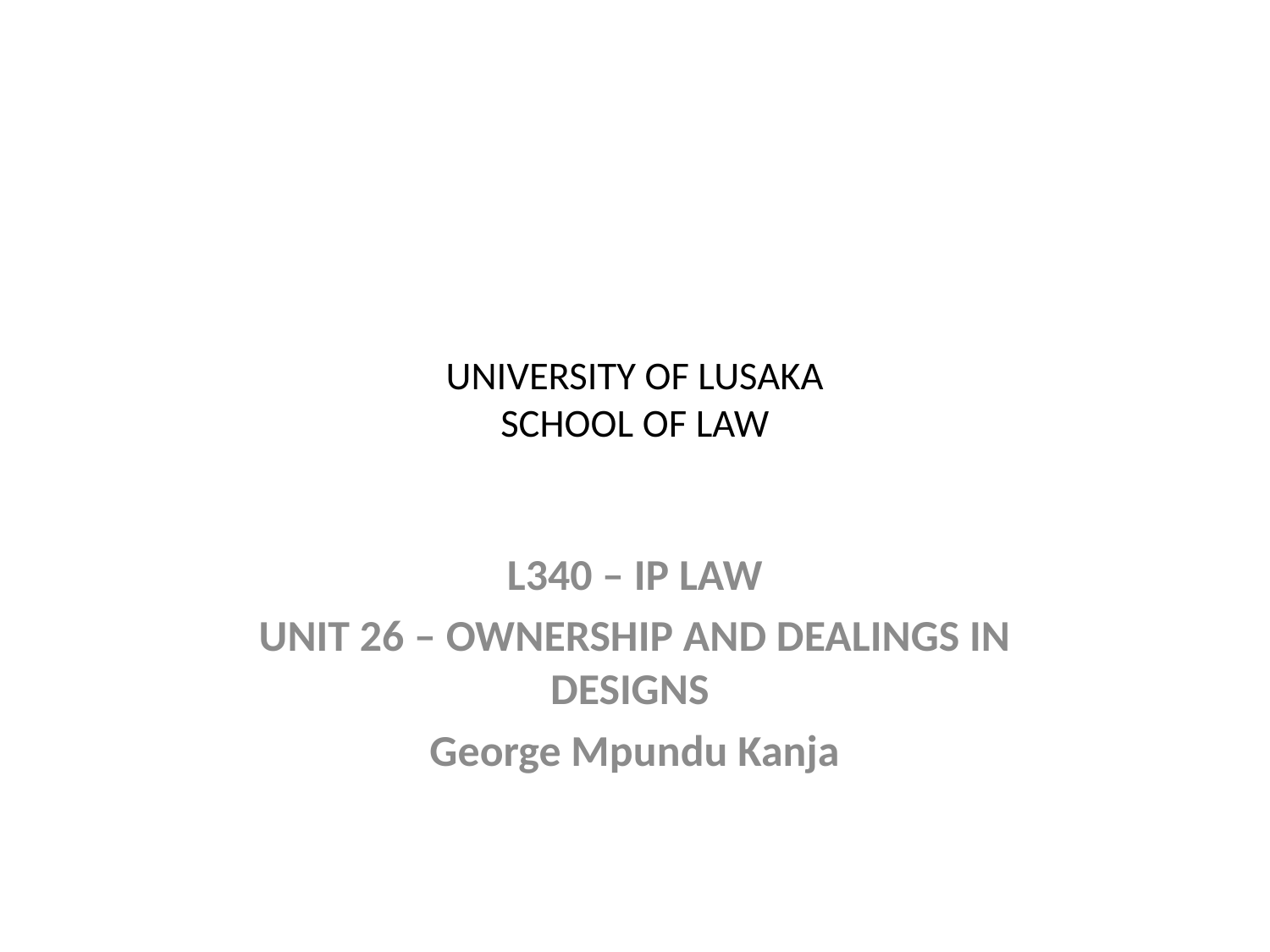

# UNIVERSITY OF LUSAKA SCHOOL OF LAW
L340 – IP LAW
UNIT 26 – OWNERSHIP AND DEALINGS IN DESIGNS
George Mpundu Kanja